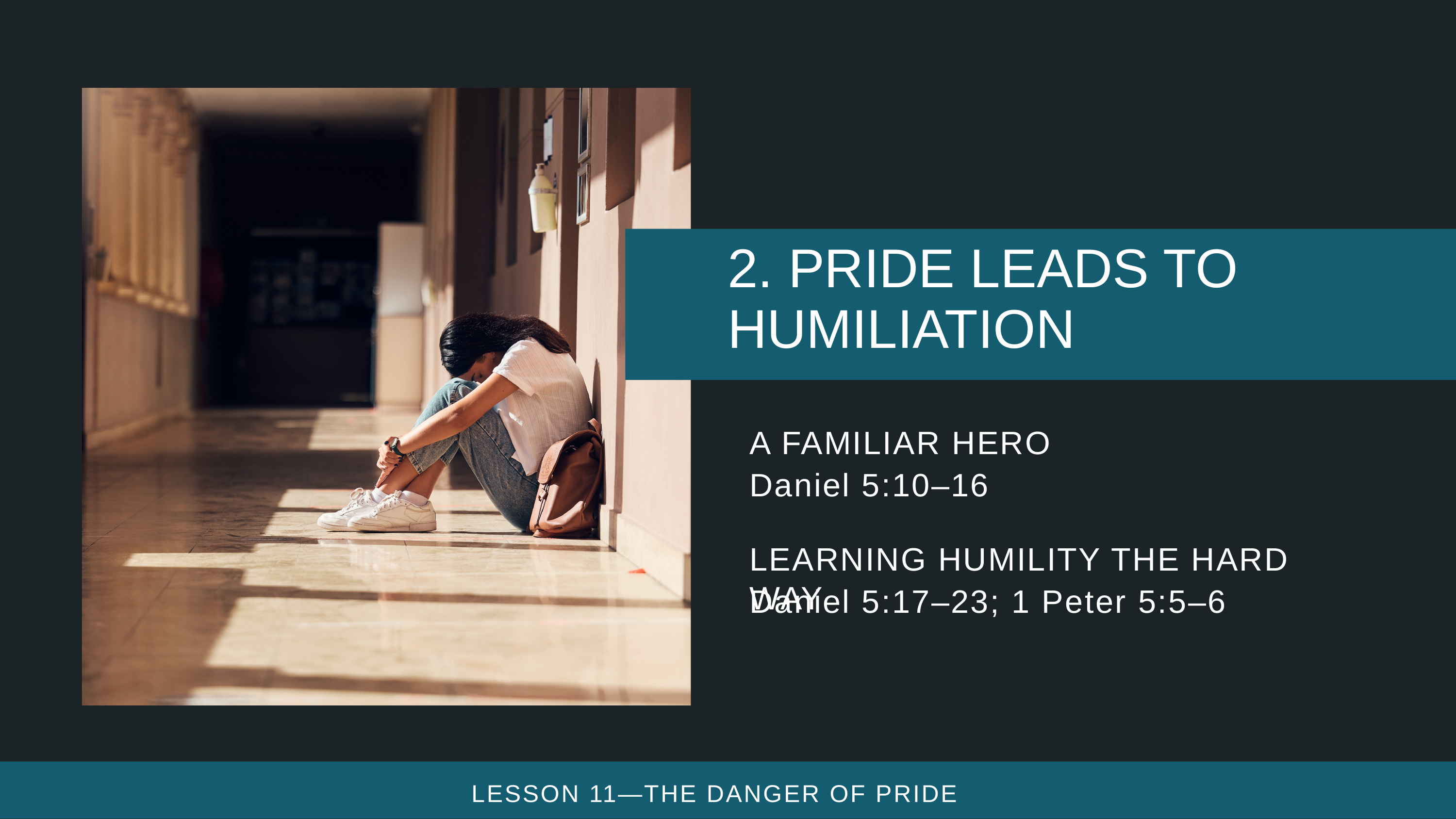

A FAMILIAR HERO
Daniel 5:10–16
LEARNING HUMILITY THE HARD WAY
Daniel 5:17–23; 1 Peter 5:5–6